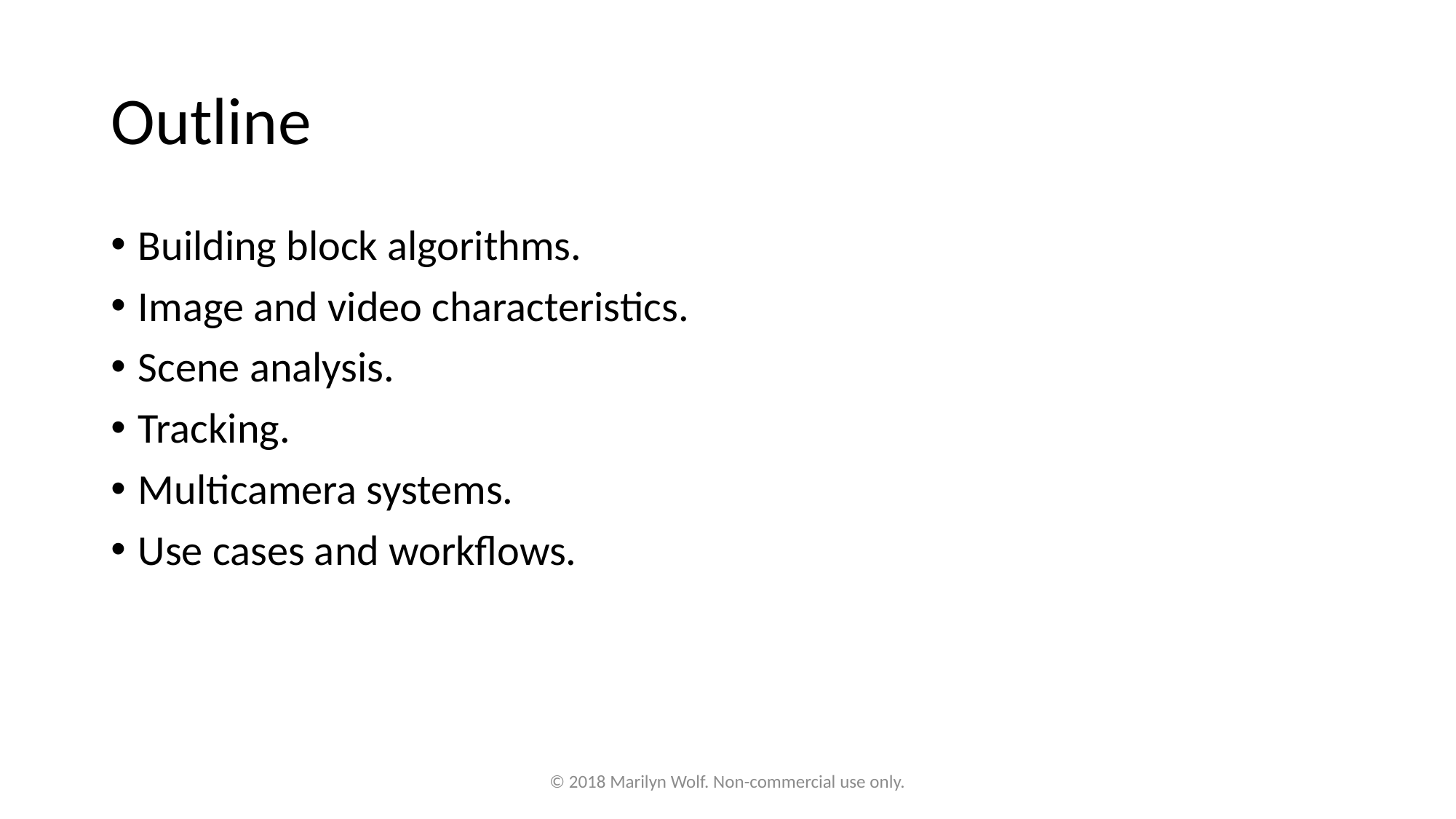

# Outline
Building block algorithms.
Image and video characteristics.
Scene analysis.
Tracking.
Multicamera systems.
Use cases and workflows.
© 2018 Marilyn Wolf. Non-commercial use only.